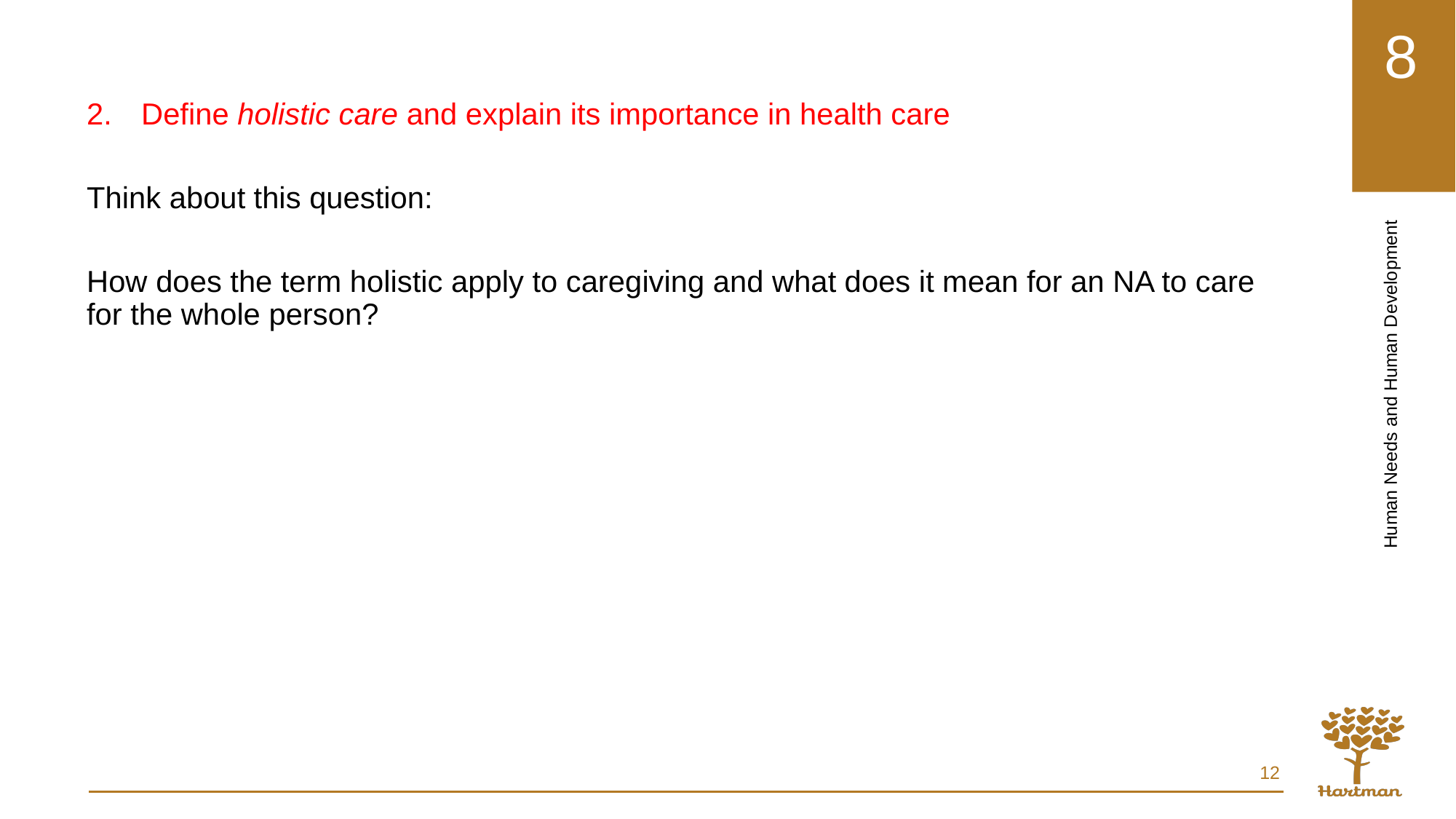

Define holistic care and explain its importance in health care

Think about this question:

How does the term holistic apply to caregiving and what does it mean for an NA to care for the whole person?

12